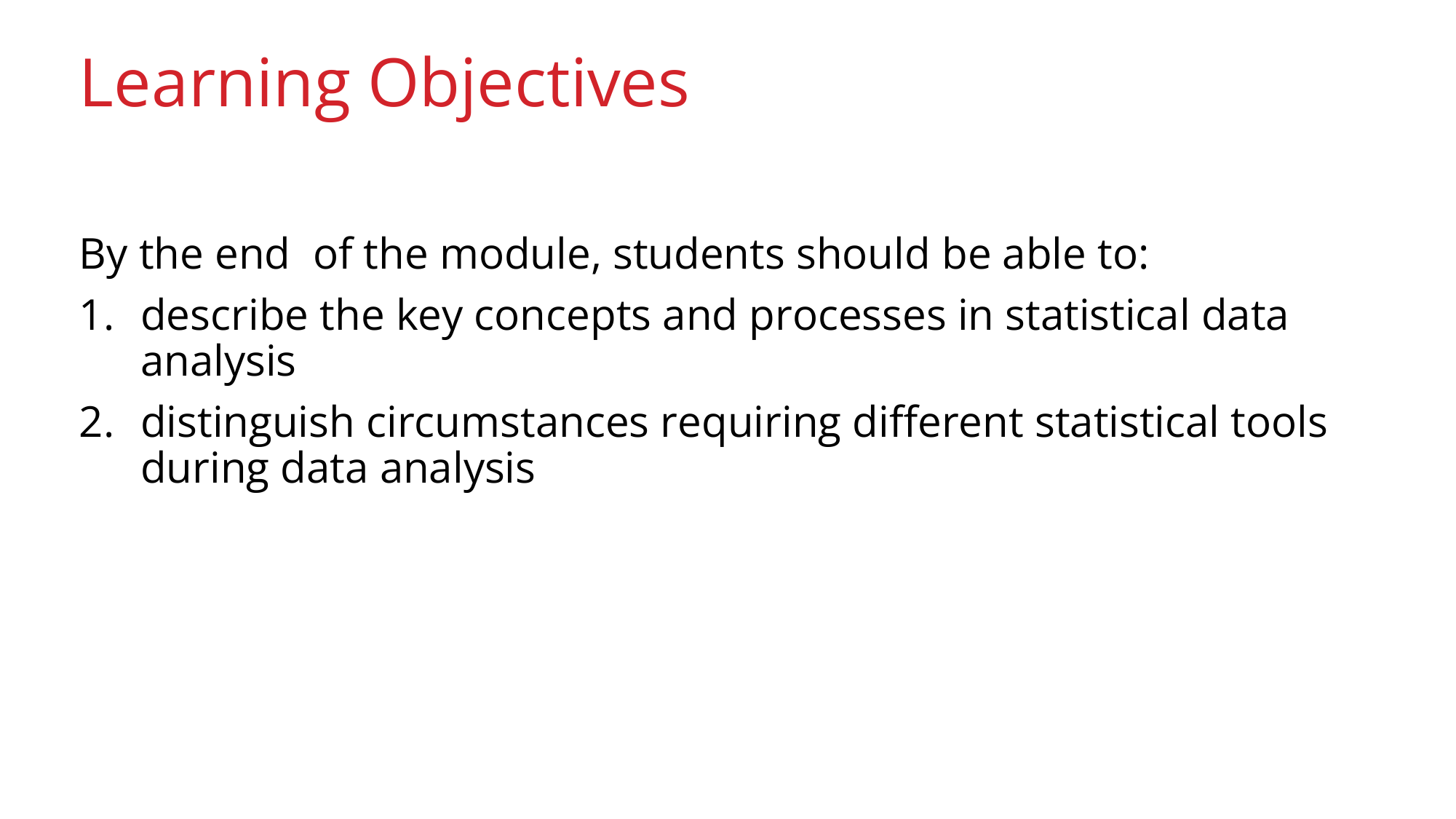

# Learning Objectives
By the end  of the module, students should be able to:
describe the key concepts and processes in statistical data analysis
distinguish circumstances requiring different statistical tools during data analysis